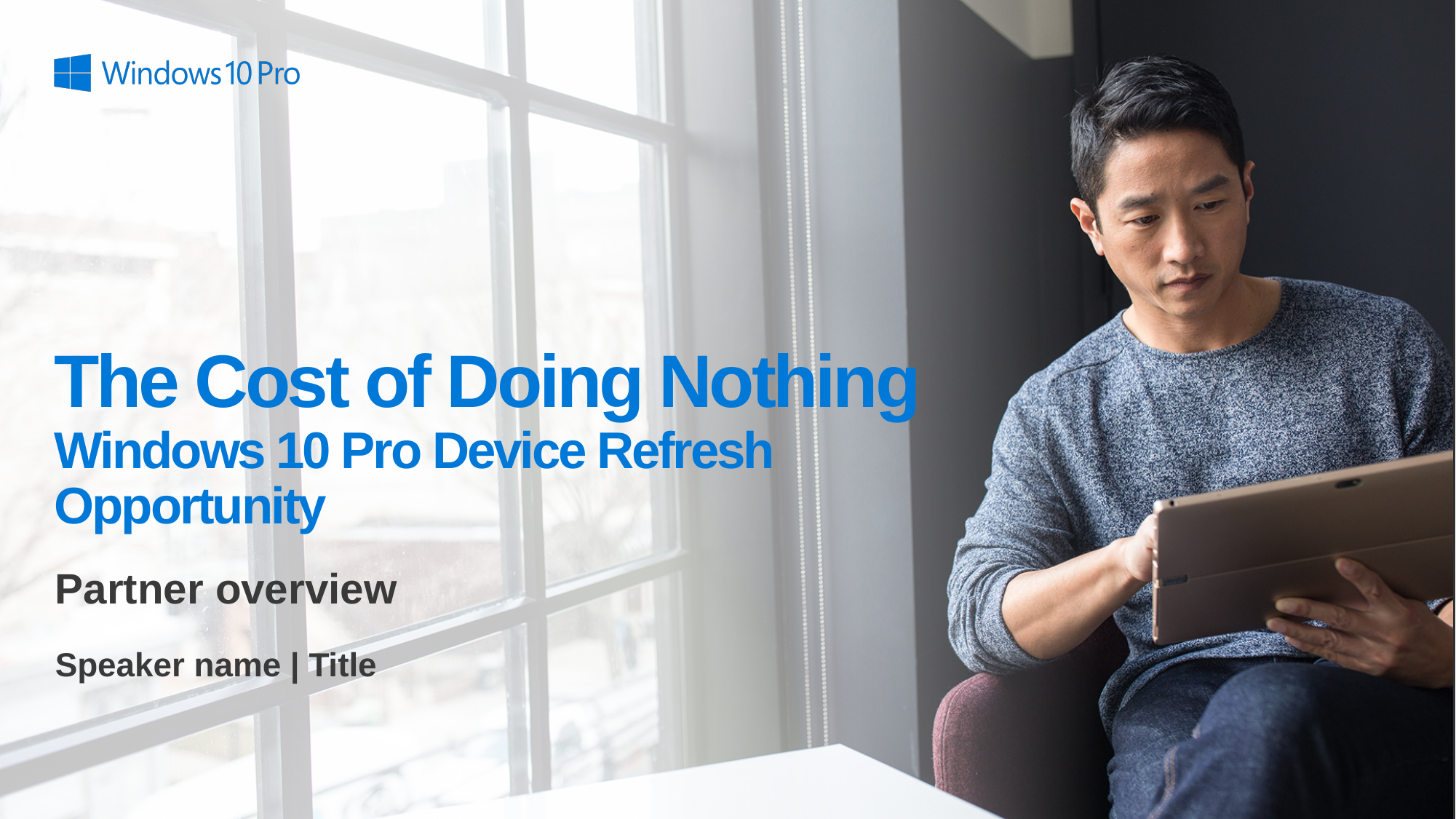

# The Cost of Doing Nothing Windows 10 Pro Device Refresh Opportunity
Partner overview
Speaker name | Title